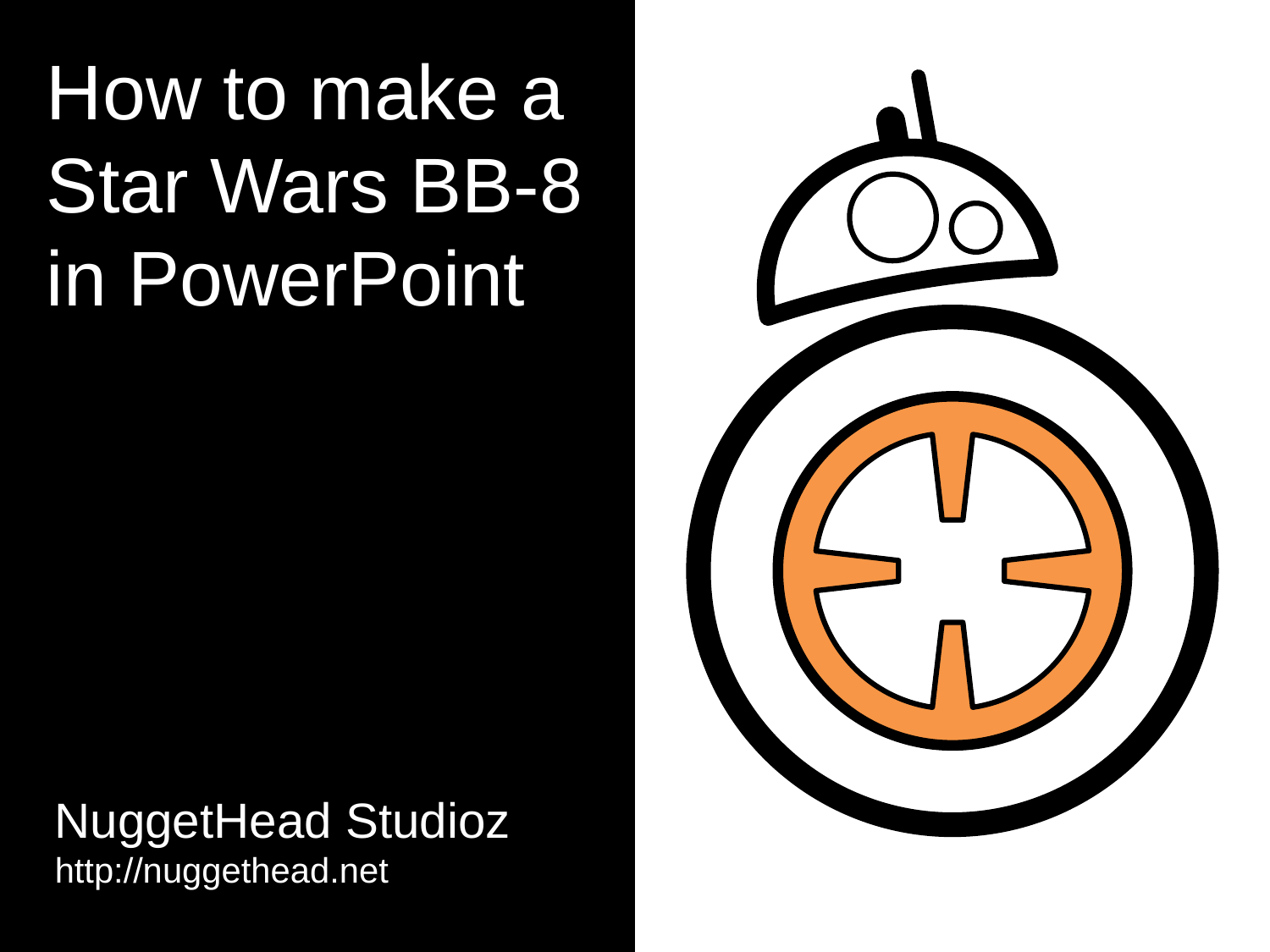

How to make a Star Wars BB-8 in PowerPoint

NuggetHead Studioz
http://nuggethead.net